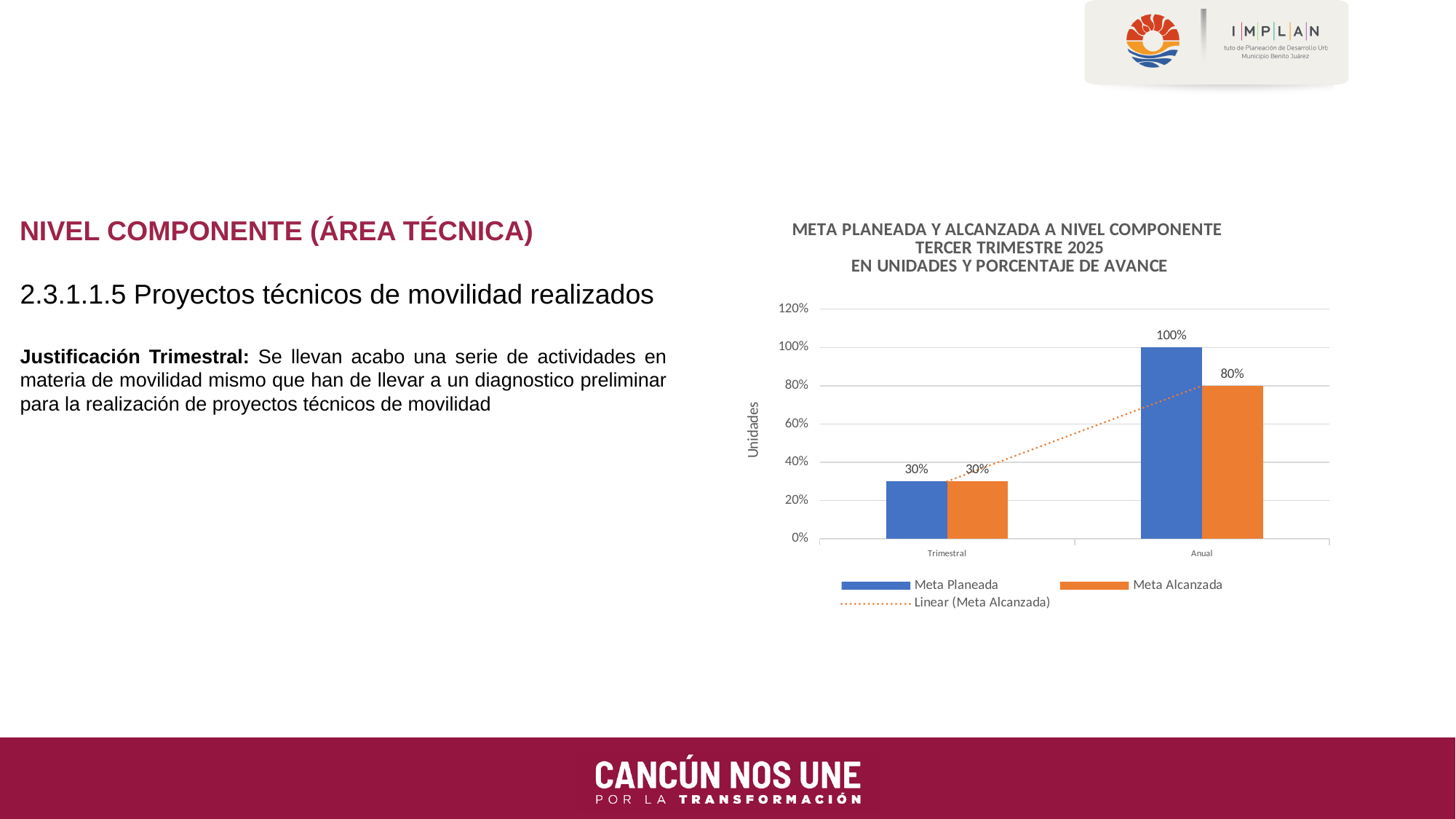

NIVEL COMPONENTE (ÁREA TÉCNICA)

### Chart: META PLANEADA Y ALCANZADA A NIVEL COMPONENTE
TERCER TRIMESTRE 2025
EN UNIDADES Y PORCENTAJE DE AVANCE

| Category | Meta Planeada | Meta Alcanzada |
|---|---|---|
| Trimestral | 0.3 | 0.3 |
| Anual | 1.0 | 0.8 |
2.3.1.1.5 Proyectos técnicos de movilidad realizados
Justificación Trimestral: Se llevan acabo una serie de actividades en materia de movilidad mismo que han de llevar a un diagnostico preliminar para la realización de proyectos técnicos de movilidad